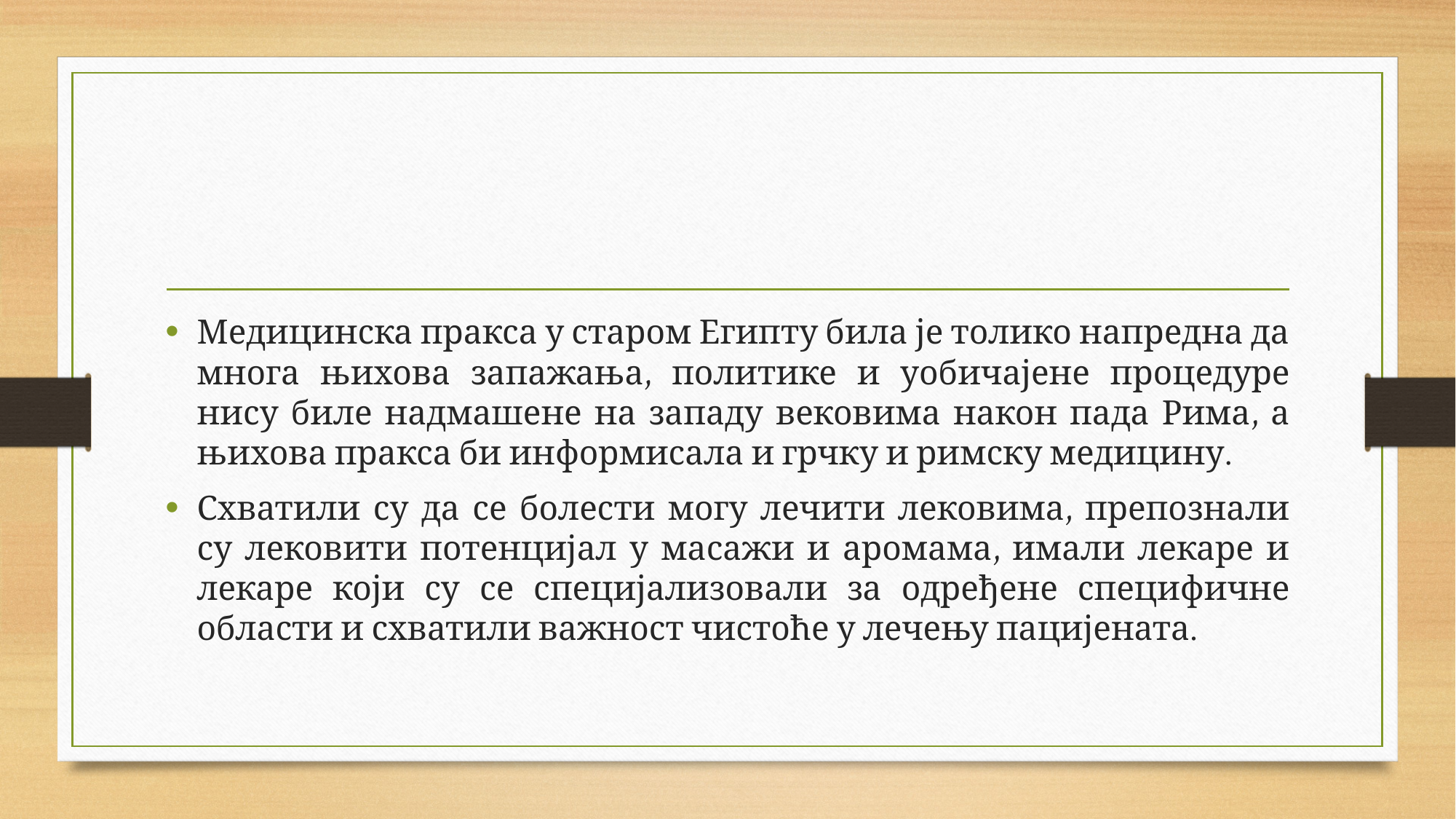

Медицинска пракса у старом Египту била је толико напредна да многа њихова запажања, политике и уобичајене процедуре нису биле надмашене на западу вековима након пада Рима, а њихова пракса би информисала и грчку и римску медицину.
Схватили су да се болести могу лечити лековима, препознали су лековити потенцијал у масажи и аромама, имали лекаре и лекаре који су се специјализовали за одређене специфичне области и схватили важност чистоће у лечењу пацијената.